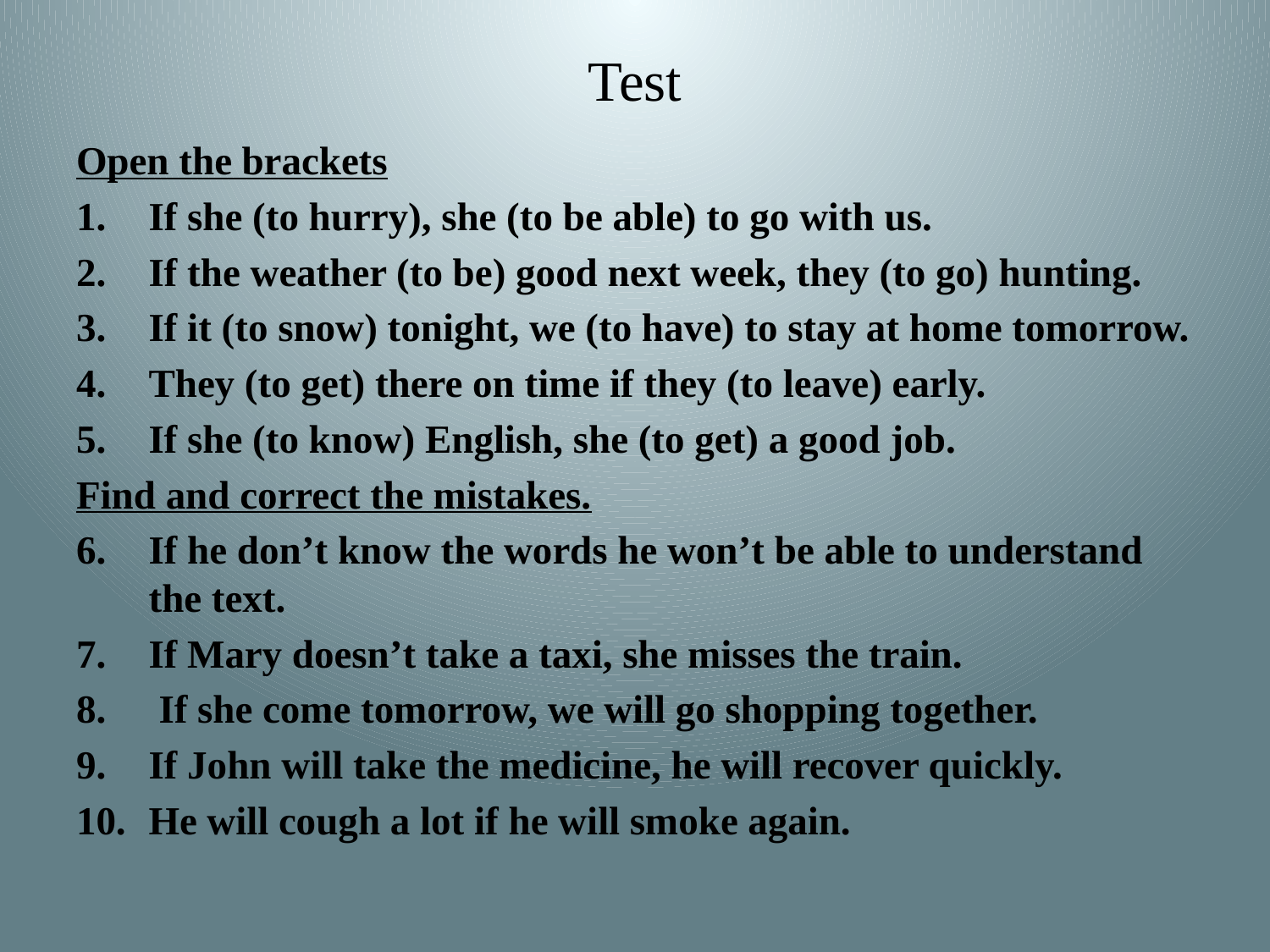

# Test
Open the brackets
If she (to hurry), she (to be able) to go with us.
If the weather (to be) good next week, they (to go) hunting.
If it (to snow) tonight, we (to have) to stay at home tomorrow.
They (to get) there on time if they (to leave) early.
If she (to know) English, she (to get) a good job.
Find and correct the mistakes.
If he don’t know the words he won’t be able to understand the text.
If Mary doesn’t take a taxi, she misses the train.
 If she come tomorrow, we will go shopping together.
If John will take the medicine, he will recover quickly.
He will cough a lot if he will smoke again.